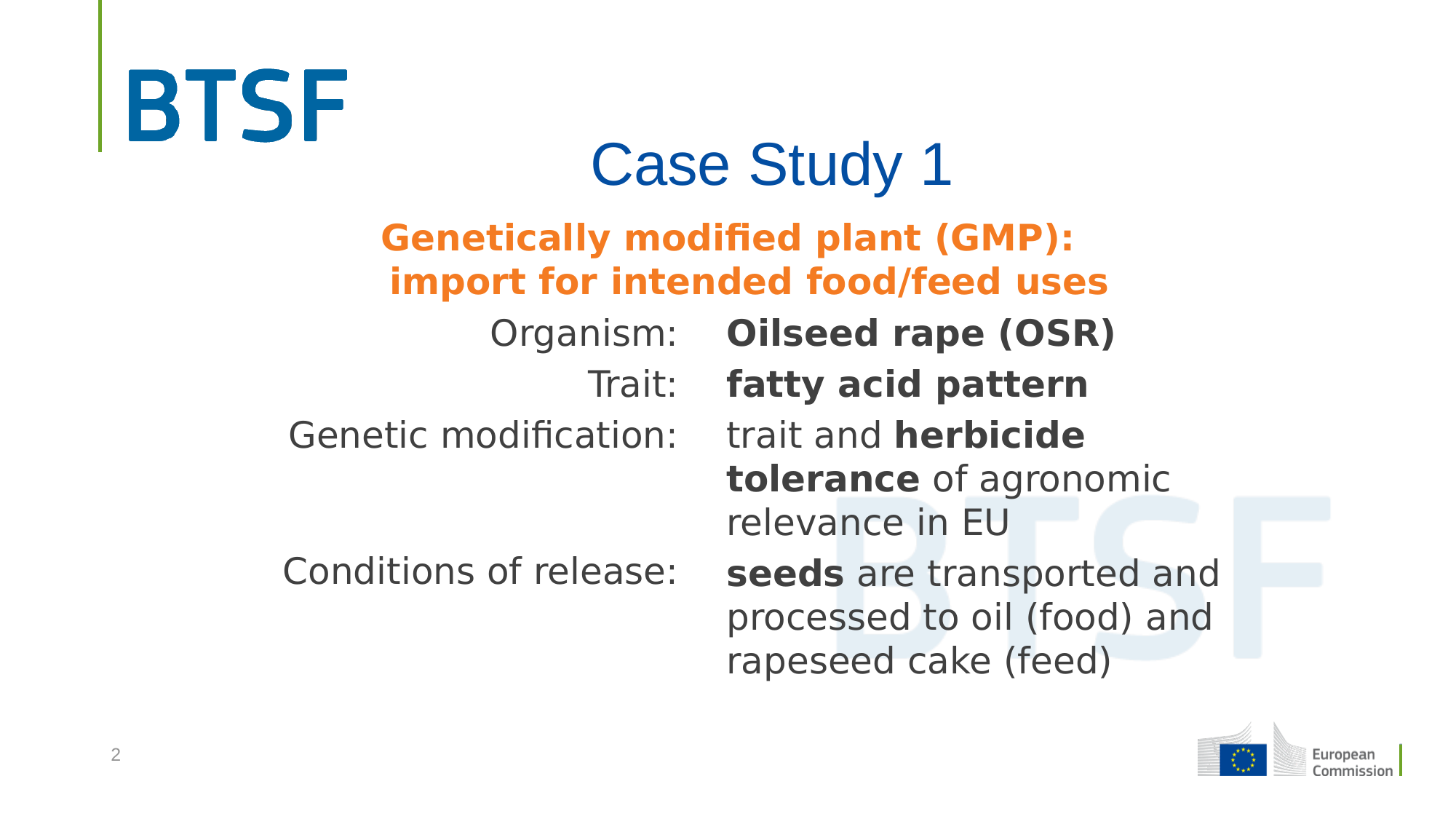

# Case Study 1
Genetically modified plant (GMP):
import for intended food/feed uses
Organism:
Trait:
Genetic modification:

Conditions of release:

Oilseed rape (OSR)
fatty acid pattern
trait and herbicide tolerance of agronomic relevance in EU
seeds are transported and processed to oil (food) and rapeseed cake (feed)

2